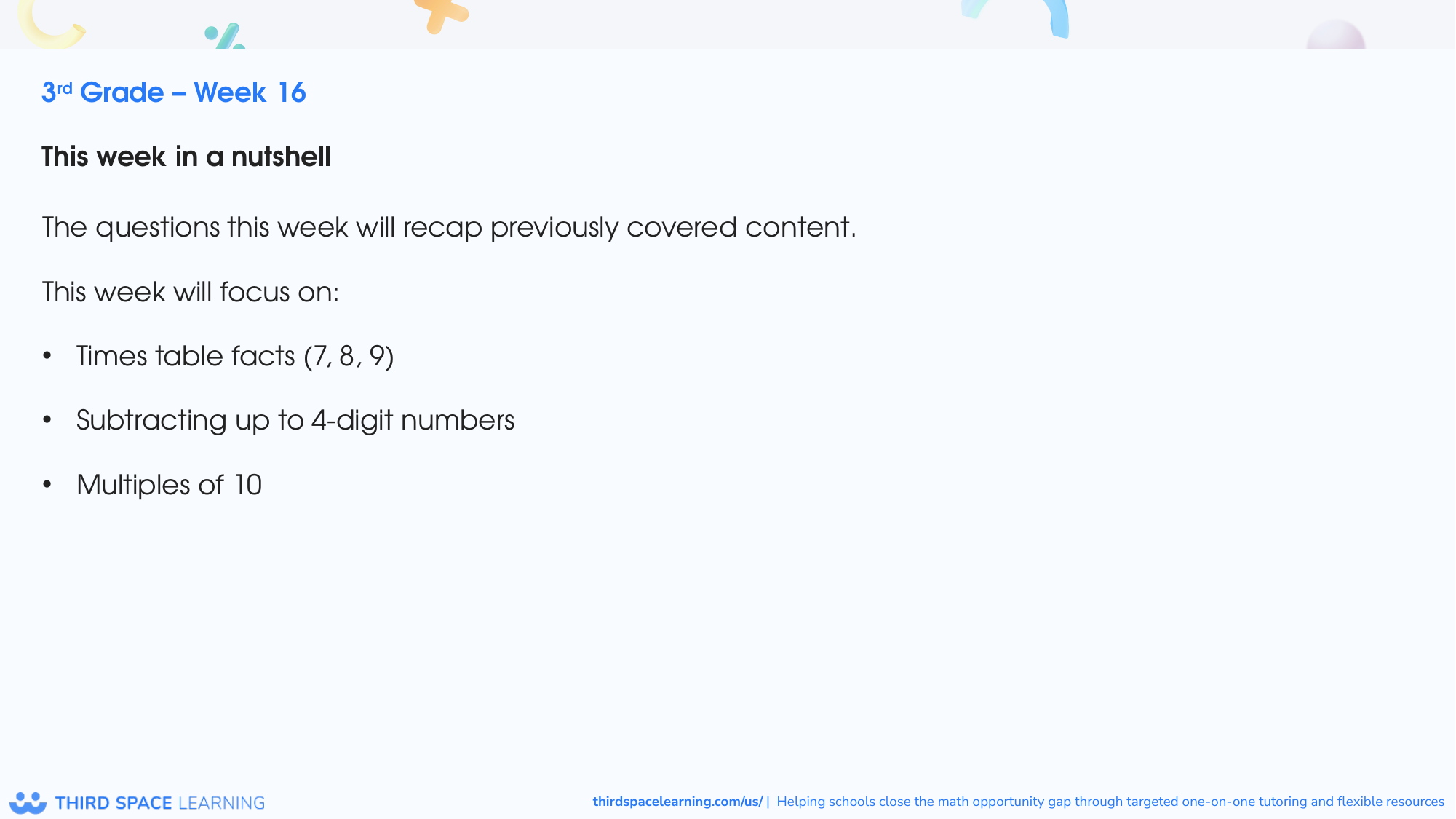

3rd Grade – Week 16
This week in a nutshell
The questions this week will recap previously covered content.
This week will focus on:
Times table facts (7, 8, 9)
Subtracting up to 4-digit numbers
Multiples of 10